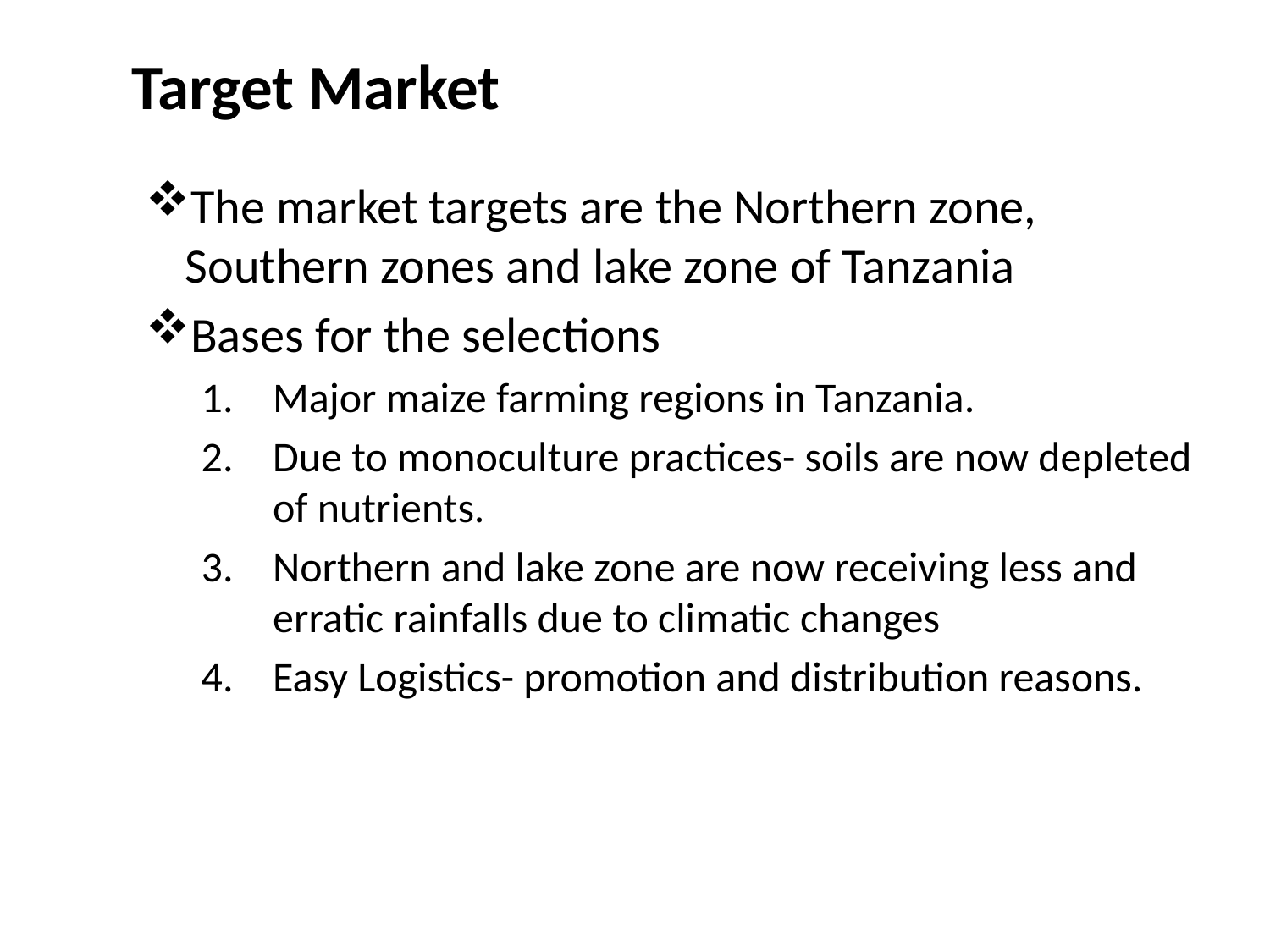

Target Market

The market targets are the Northern zone, Southern zones and lake zone of Tanzania
Bases for the selections
Major maize farming regions in Tanzania.
Due to monoculture practices- soils are now depleted of nutrients.
Northern and lake zone are now receiving less and erratic rainfalls due to climatic changes
Easy Logistics- promotion and distribution reasons.